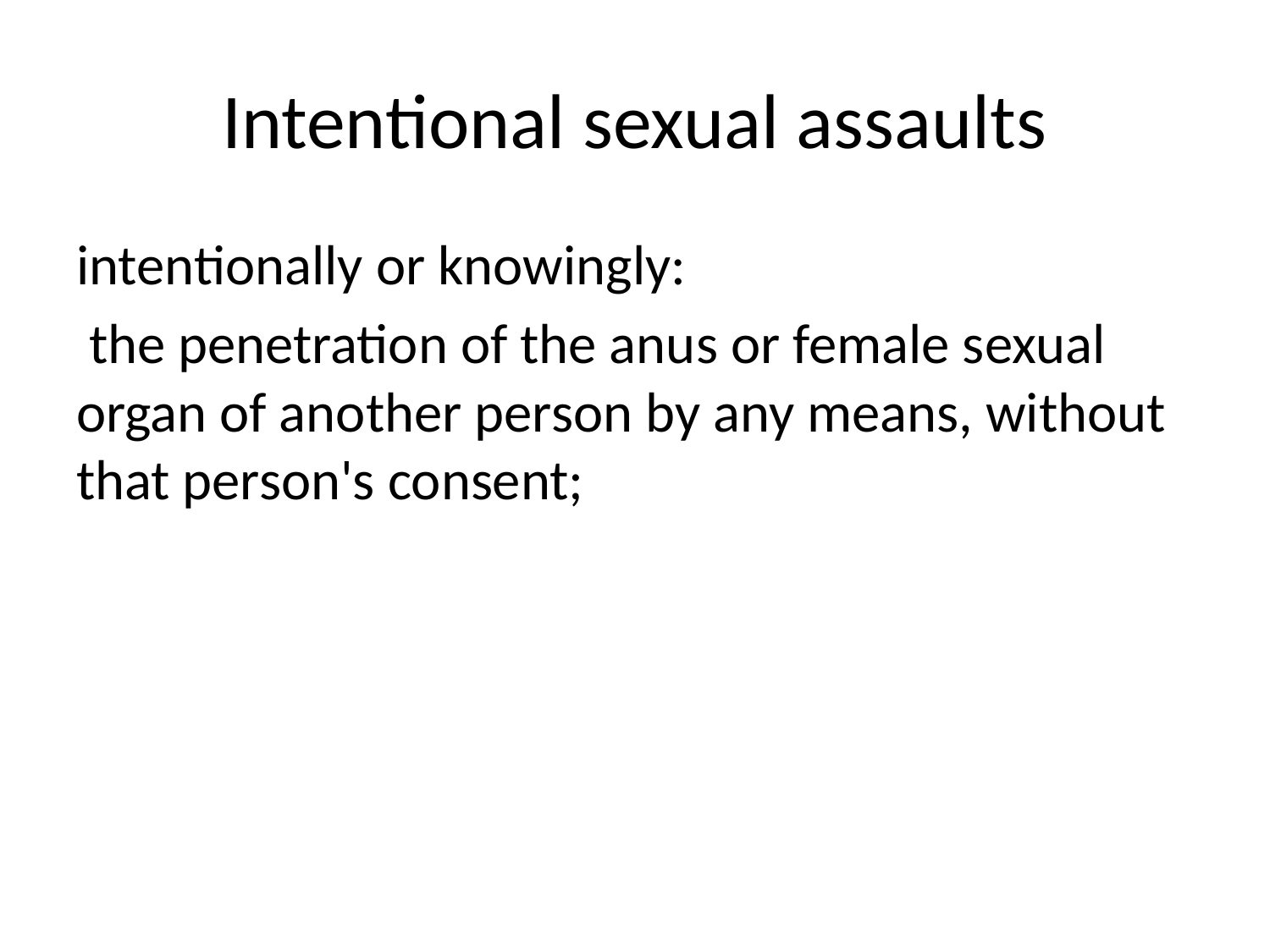

# Intentional sexual assaults
intentionally or knowingly:
 the penetration of the anus or female sexual organ of another person by any means, without that person's consent;